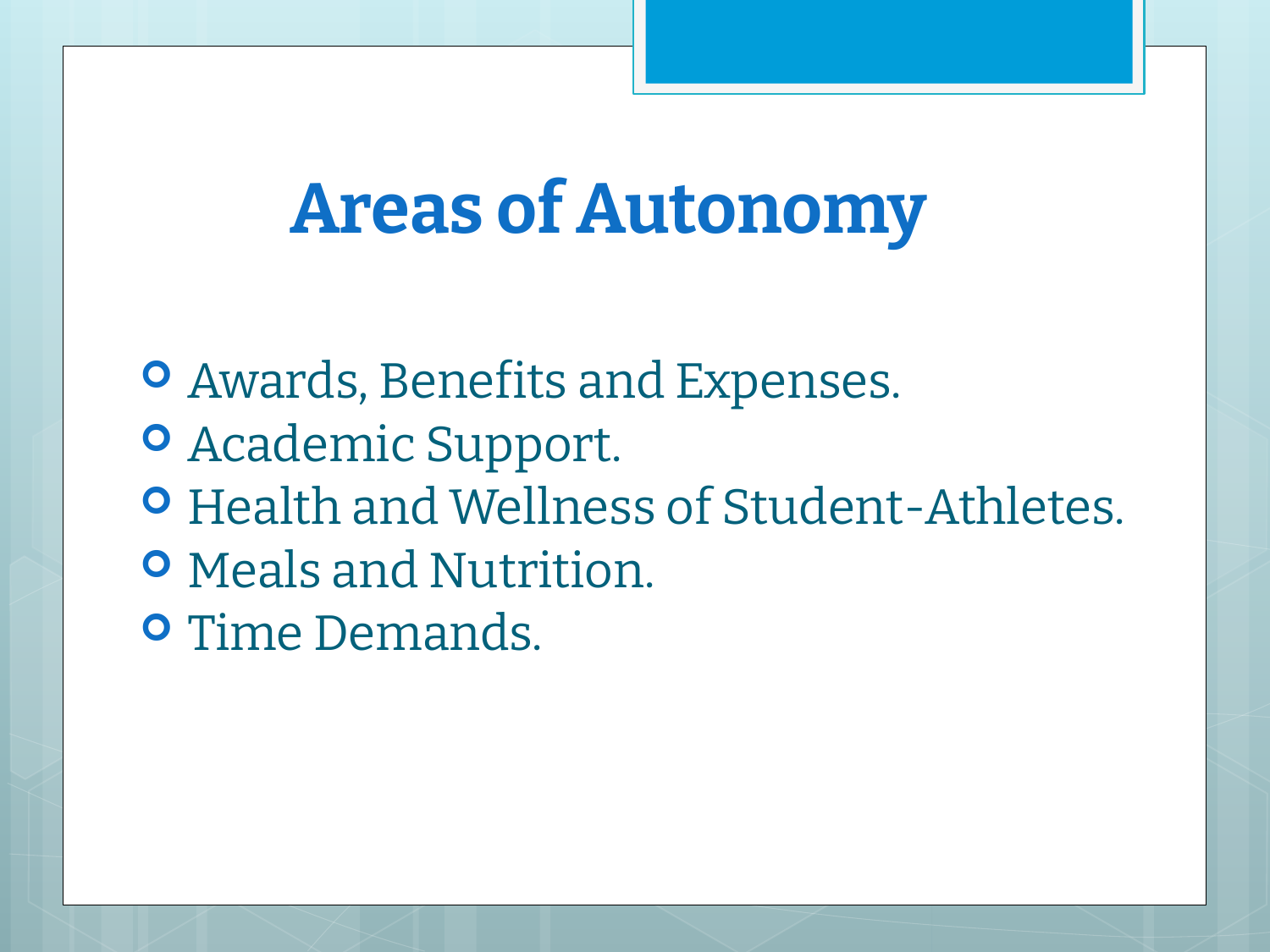

# Areas of Autonomy
Awards, Benefits and Expenses.
Academic Support.
Health and Wellness of Student-Athletes.
Meals and Nutrition.
Time Demands.